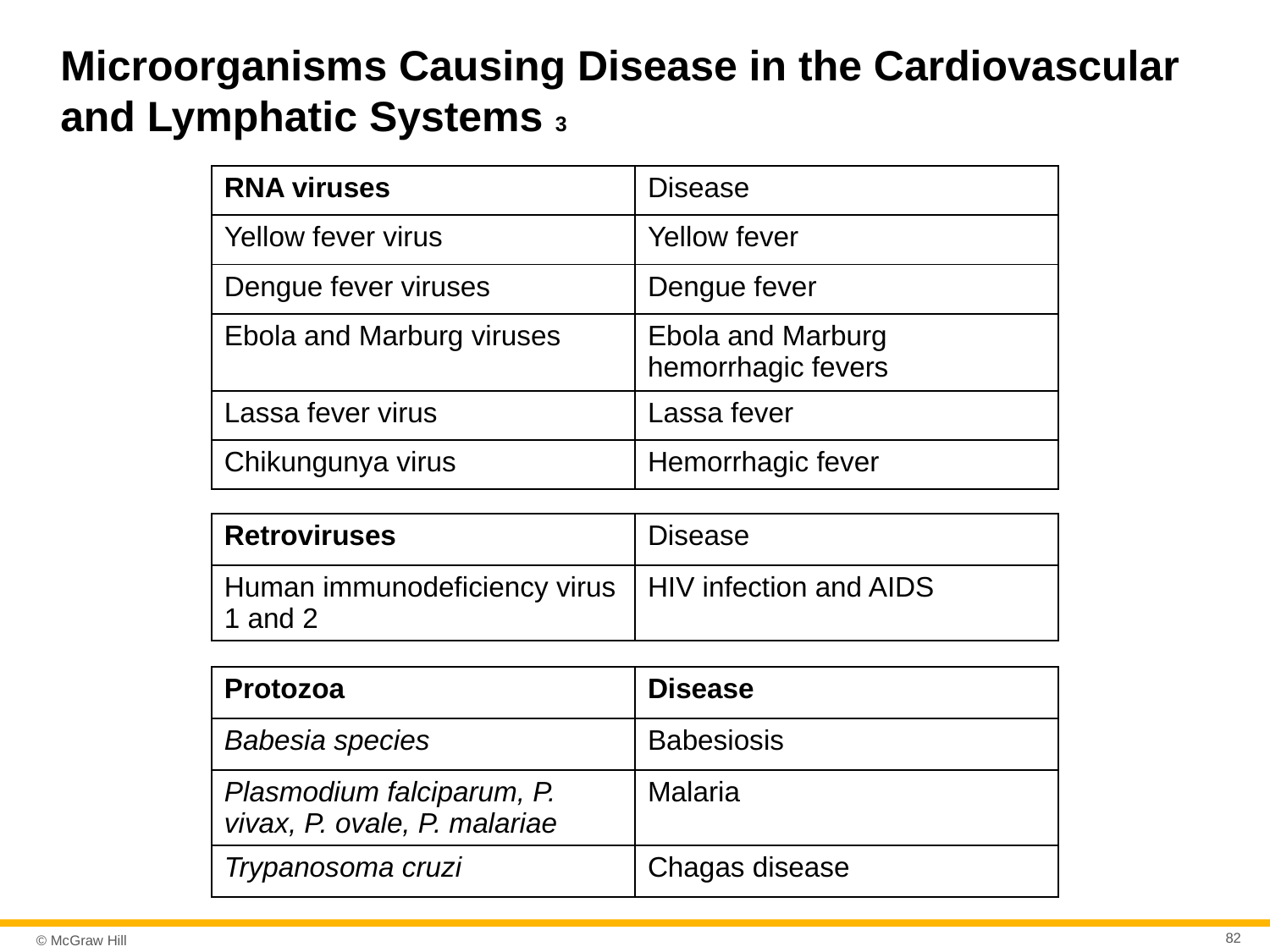

# Microorganisms Causing Disease in the Cardiovascular and Lymphatic Systems 3
| RNA viruses | Disease |
| --- | --- |
| Yellow fever virus | Yellow fever |
| Dengue fever viruses | Dengue fever |
| Ebola and Marburg viruses | Ebola and Marburg hemorrhagic fevers |
| Lassa fever virus | Lassa fever |
| Chikungunya virus | Hemorrhagic fever |
| Retroviruses | Disease |
| --- | --- |
| Human immunodeficiency virus 1 and 2 | HIV infection and AIDS |
| Protozoa | Disease |
| --- | --- |
| Babesia species | Babesiosis |
| Plasmodium falciparum, P. vivax, P. ovale, P. malariae | Malaria |
| Trypanosoma cruzi | Chagas disease |